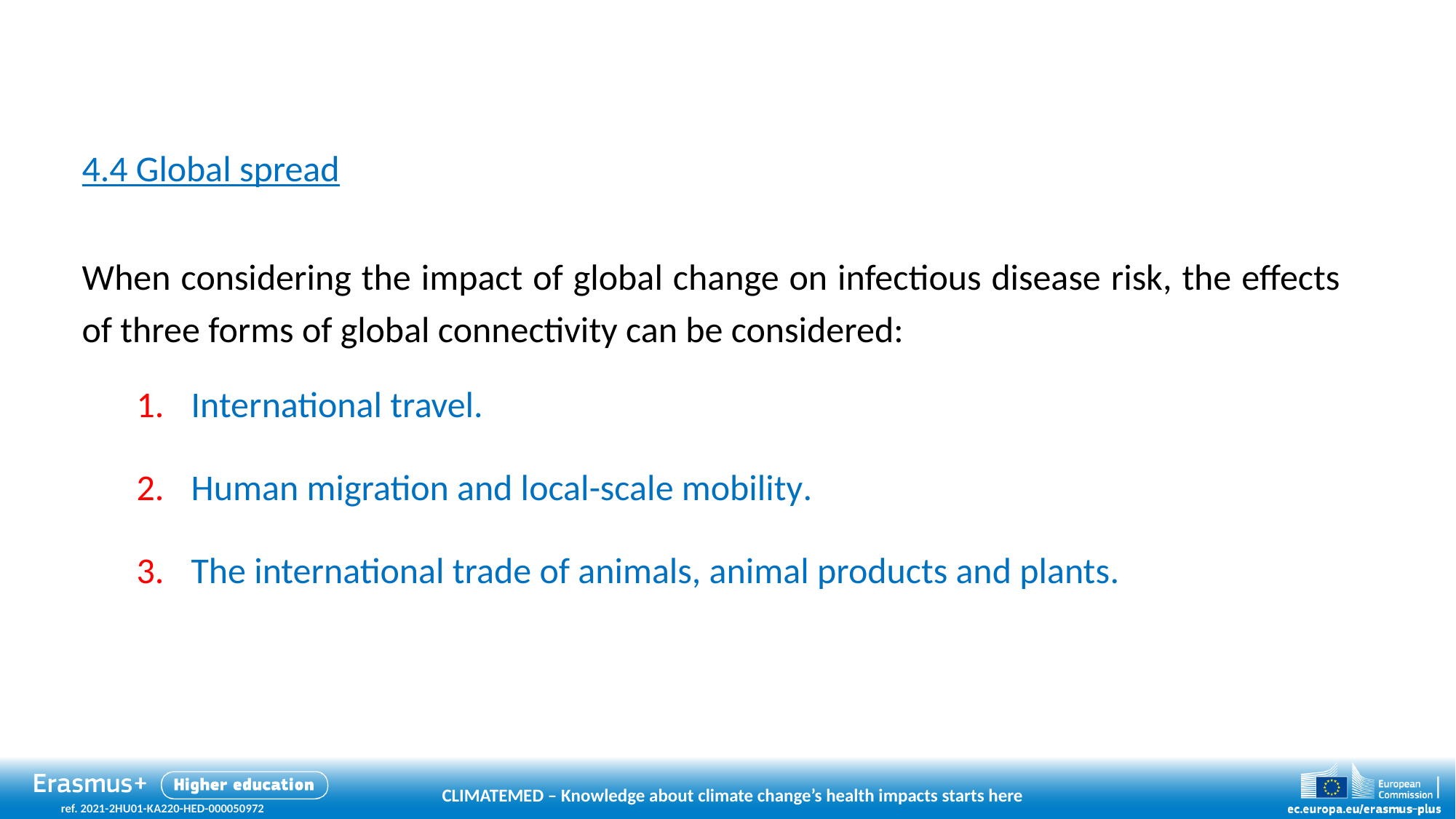

4.4 Global spread

When considering the impact of global change on infectious disease risk, the effects of three forms of global connectivity can be considered:
International travel.
Human migration and local-scale mobility.
The international trade of animals, animal products and plants.